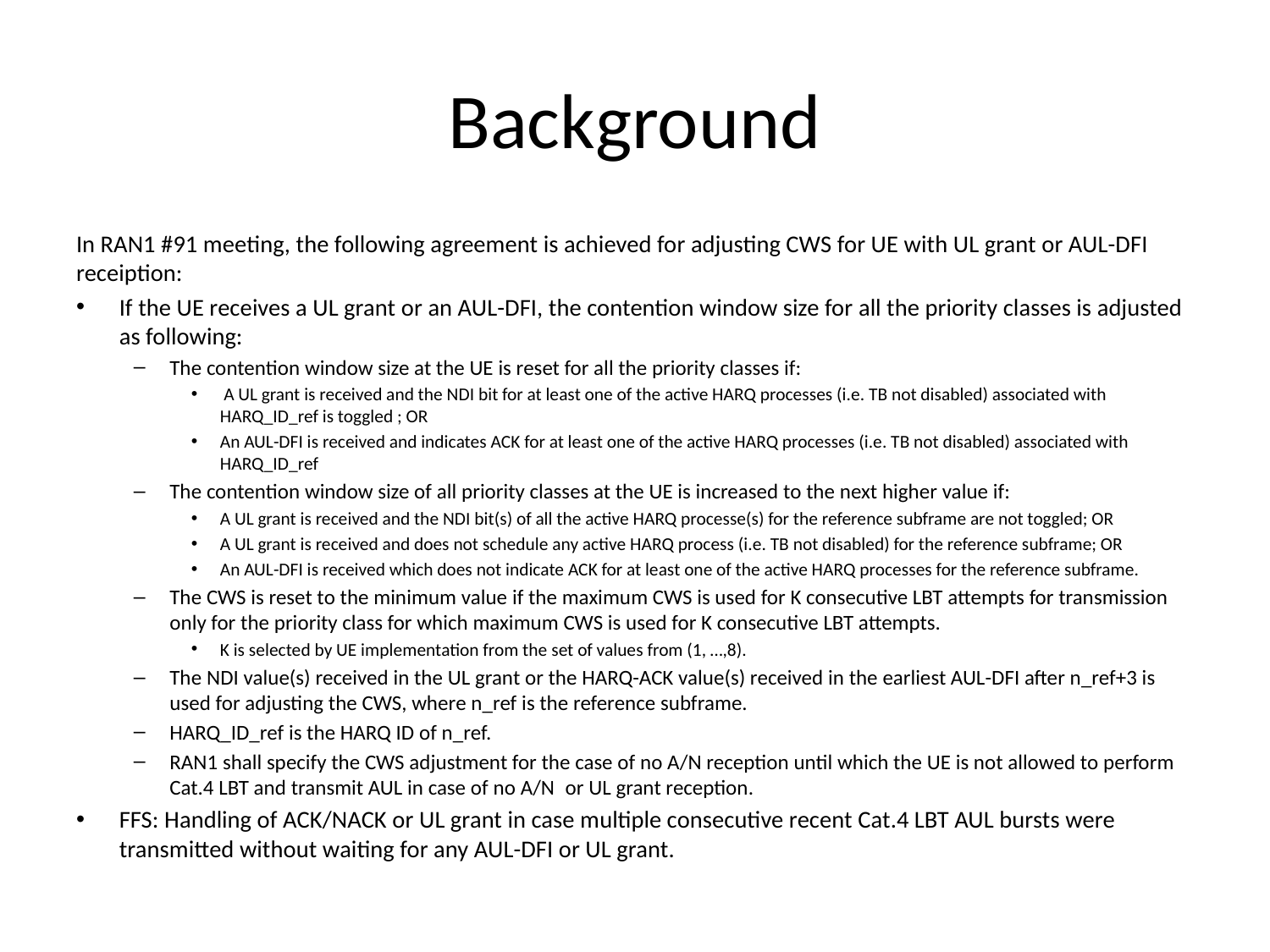

# Background
In RAN1 #91 meeting, the following agreement is achieved for adjusting CWS for UE with UL grant or AUL-DFI receiption:
If the UE receives a UL grant or an AUL-DFI, the contention window size for all the priority classes is adjusted as following:
The contention window size at the UE is reset for all the priority classes if:
 A UL grant is received and the NDI bit for at least one of the active HARQ processes (i.e. TB not disabled) associated with HARQ_ID_ref is toggled ; OR
An AUL-DFI is received and indicates ACK for at least one of the active HARQ processes (i.e. TB not disabled) associated with HARQ_ID_ref
The contention window size of all priority classes at the UE is increased to the next higher value if:
A UL grant is received and the NDI bit(s) of all the active HARQ processe(s) for the reference subframe are not toggled; OR
A UL grant is received and does not schedule any active HARQ process (i.e. TB not disabled) for the reference subframe; OR
An AUL-DFI is received which does not indicate ACK for at least one of the active HARQ processes for the reference subframe.
The CWS is reset to the minimum value if the maximum CWS is used for K consecutive LBT attempts for transmission only for the priority class for which maximum CWS is used for K consecutive LBT attempts.
K is selected by UE implementation from the set of values from (1, …,8).
The NDI value(s) received in the UL grant or the HARQ-ACK value(s) received in the earliest AUL-DFI after n_ref+3 is used for adjusting the CWS, where n_ref is the reference subframe.
HARQ_ID_ref is the HARQ ID of n_ref.
RAN1 shall specify the CWS adjustment for the case of no A/N reception until which the UE is not allowed to perform Cat.4 LBT and transmit AUL in case of no A/N  or UL grant reception.
FFS: Handling of ACK/NACK or UL grant in case multiple consecutive recent Cat.4 LBT AUL bursts were transmitted without waiting for any AUL-DFI or UL grant.